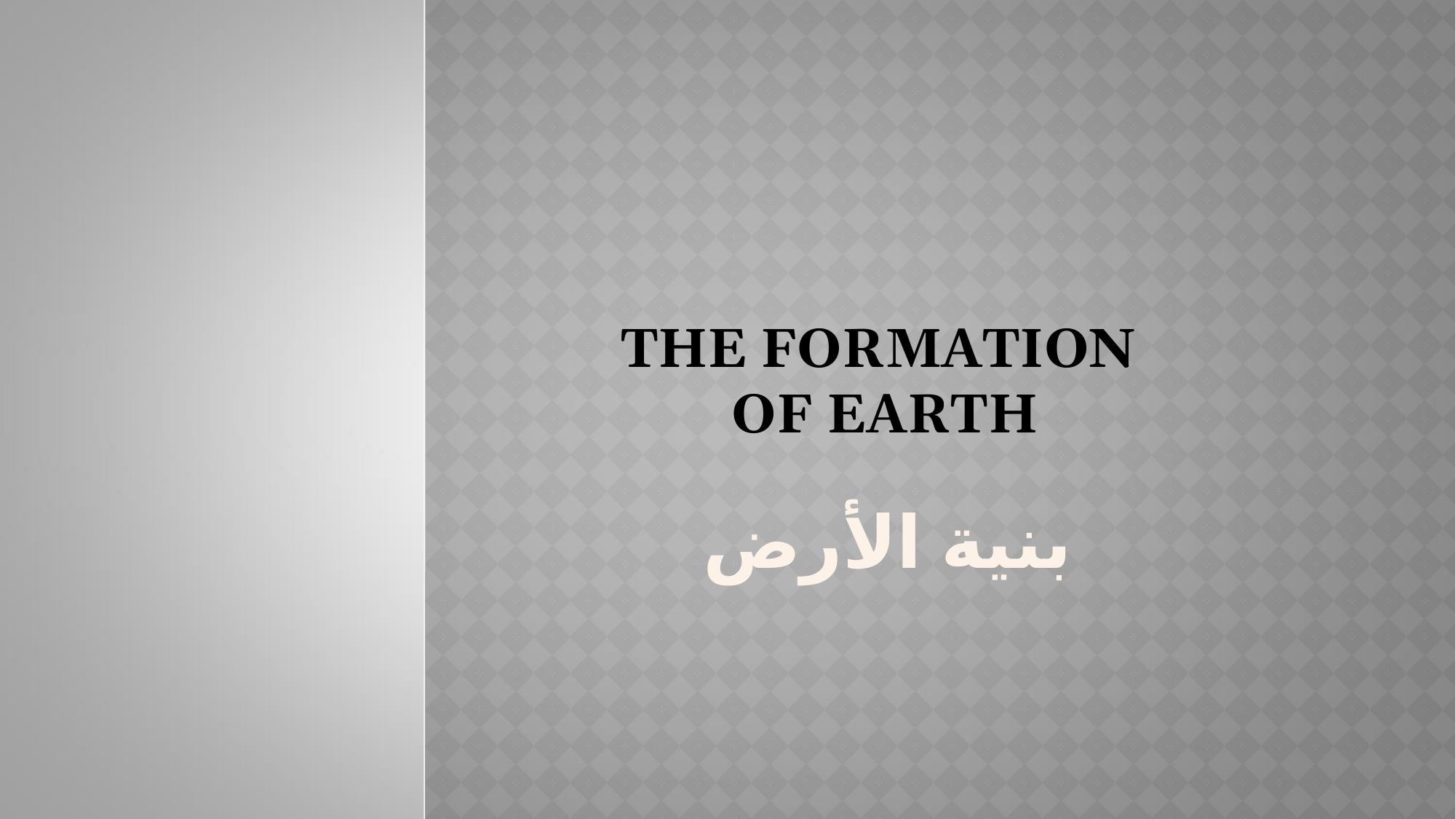

# The formation of earth
بنية الأرض